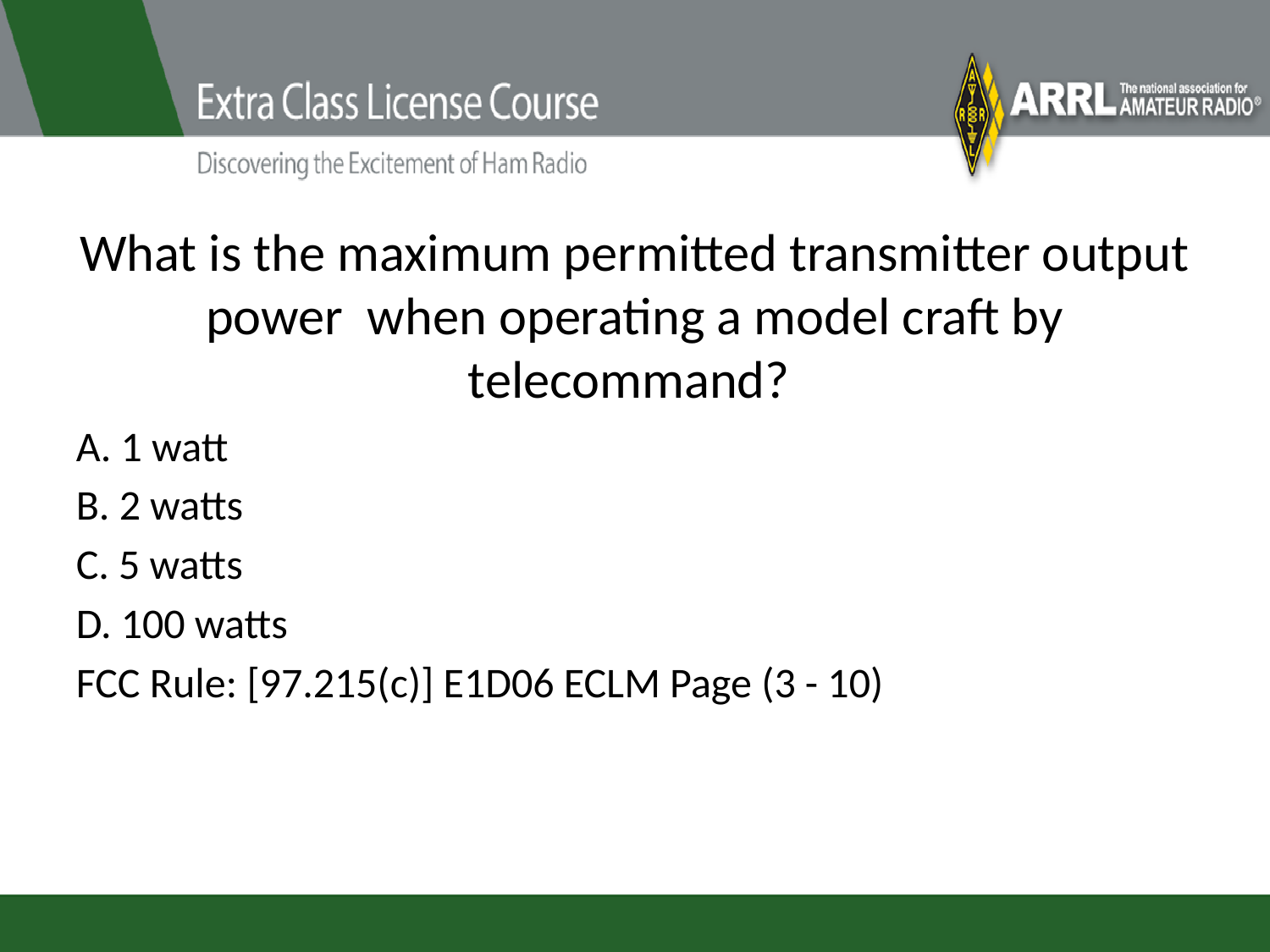

# What is the maximum permitted transmitter output power  when operating a model craft by telecommand?
A. 1 watt
B. 2 watts
C. 5 watts
D. 100 watts
FCC Rule: [97.215(c)] E1D06 ECLM Page (3 - 10)